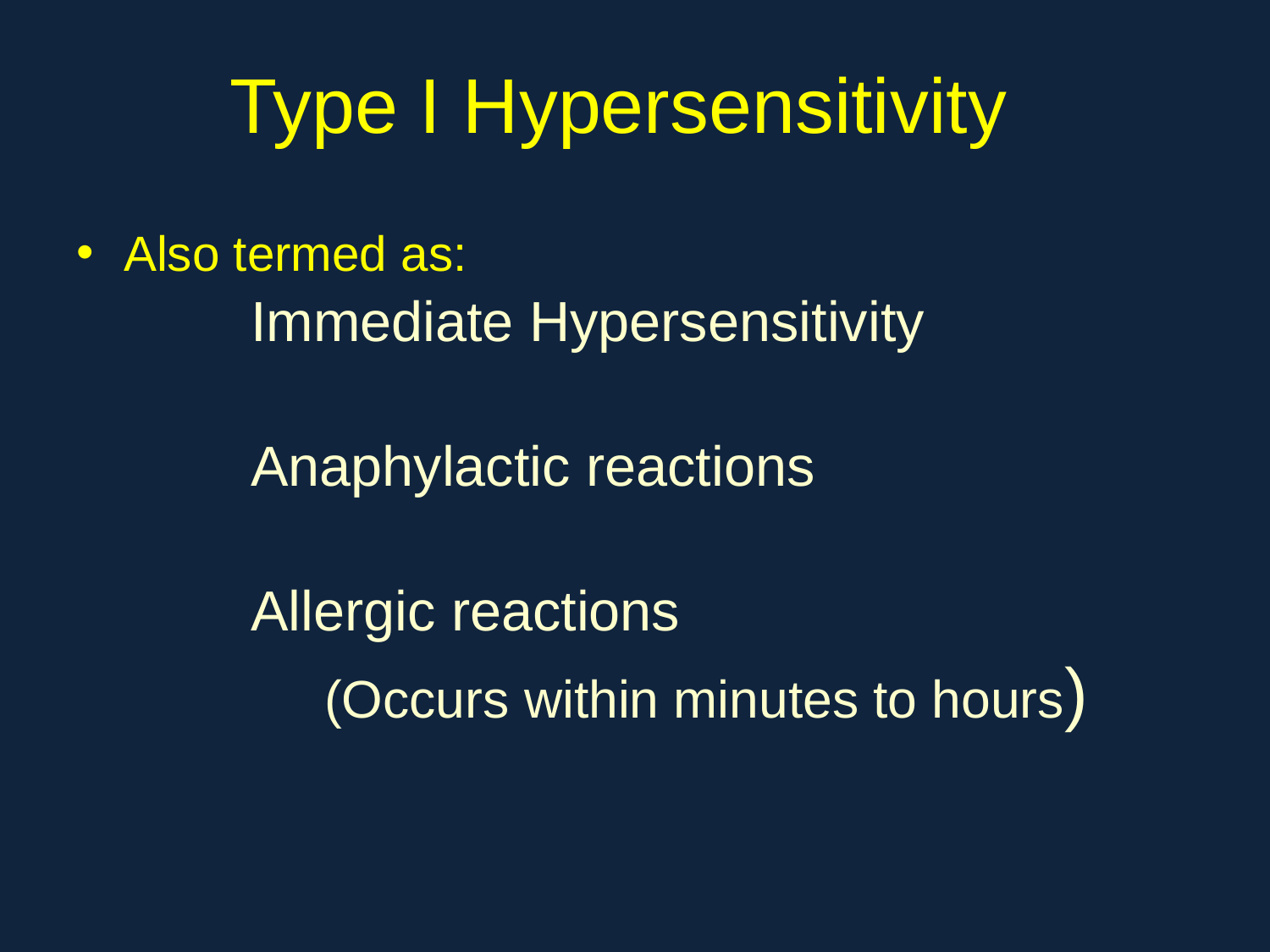

# Type I Hypersensitivity
Also termed as:
   		Immediate Hypersensitivity

		Anaphylactic reactions

   		Allergic reactions
                 (Occurs within minutes to hours)